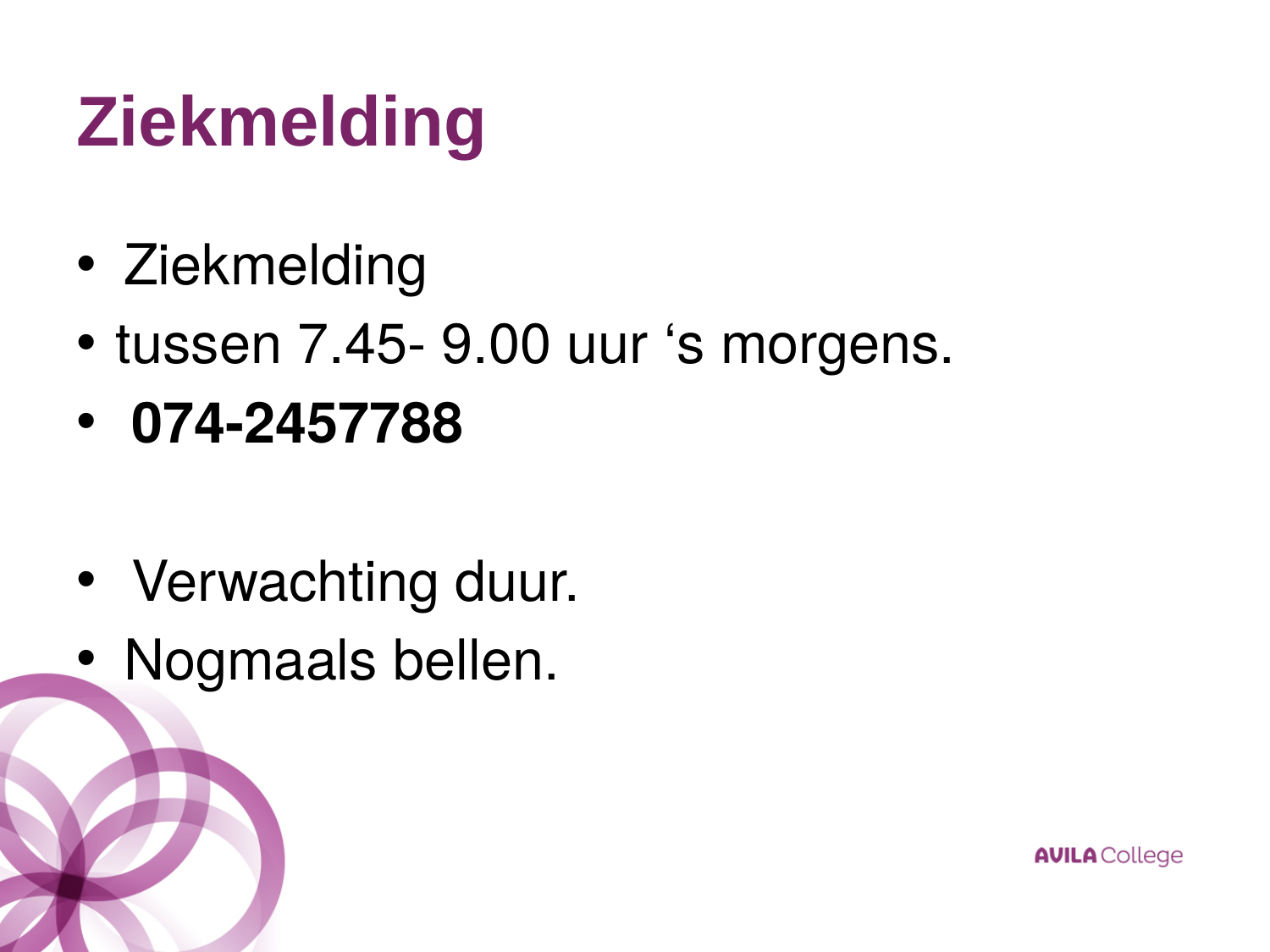

# Ziekmelding
Ziekmelding
tussen 7.45- 9.00 uur ‘s morgens.
 074-2457788

 Verwachting duur.
Nogmaals bellen.